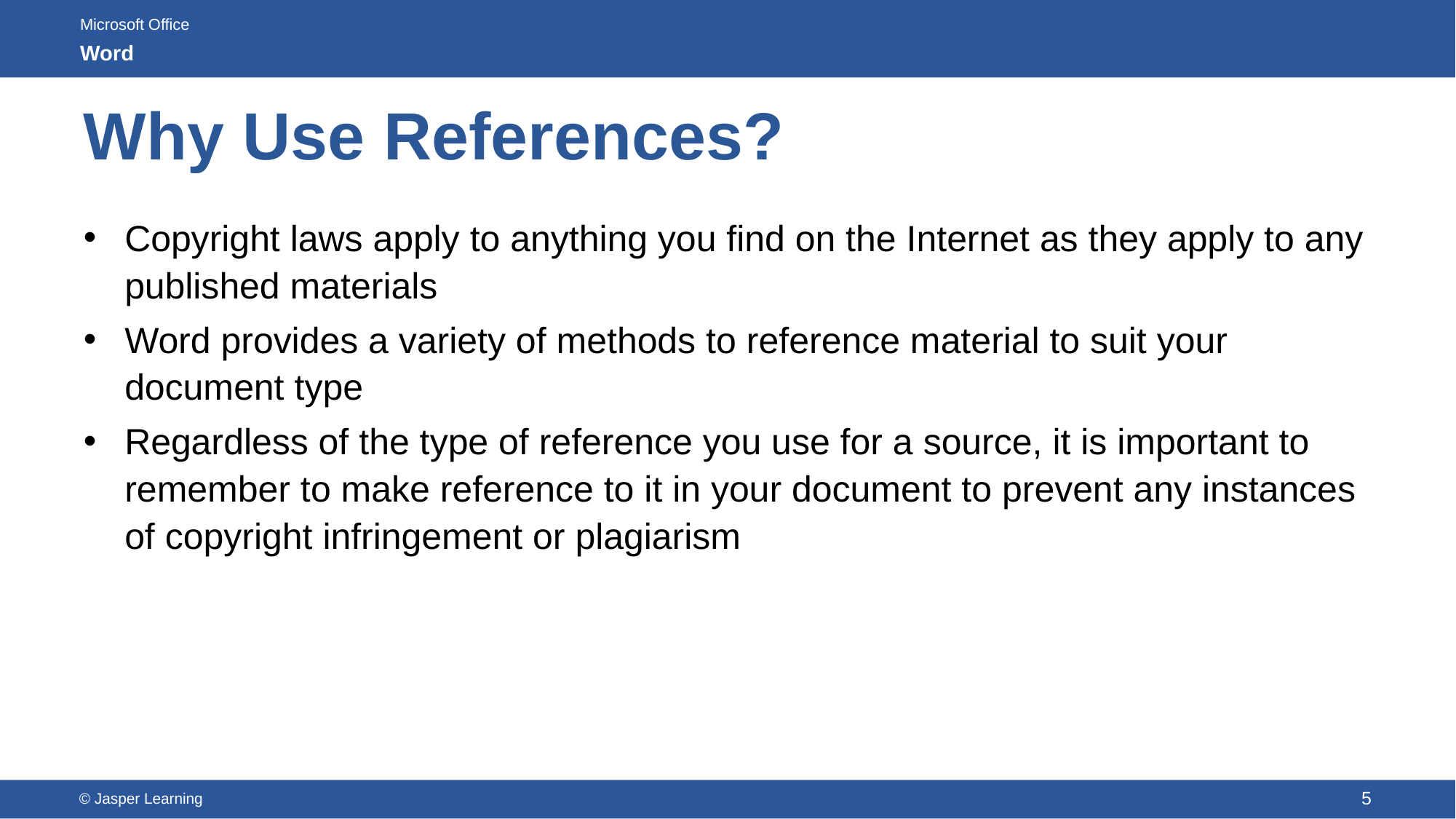

# Why Use References?
Copyright laws apply to anything you find on the Internet as they apply to any published materials
Word provides a variety of methods to reference material to suit your document type
Regardless of the type of reference you use for a source, it is important to remember to make reference to it in your document to prevent any instances of copyright infringement or plagiarism
5
© Jasper Learning